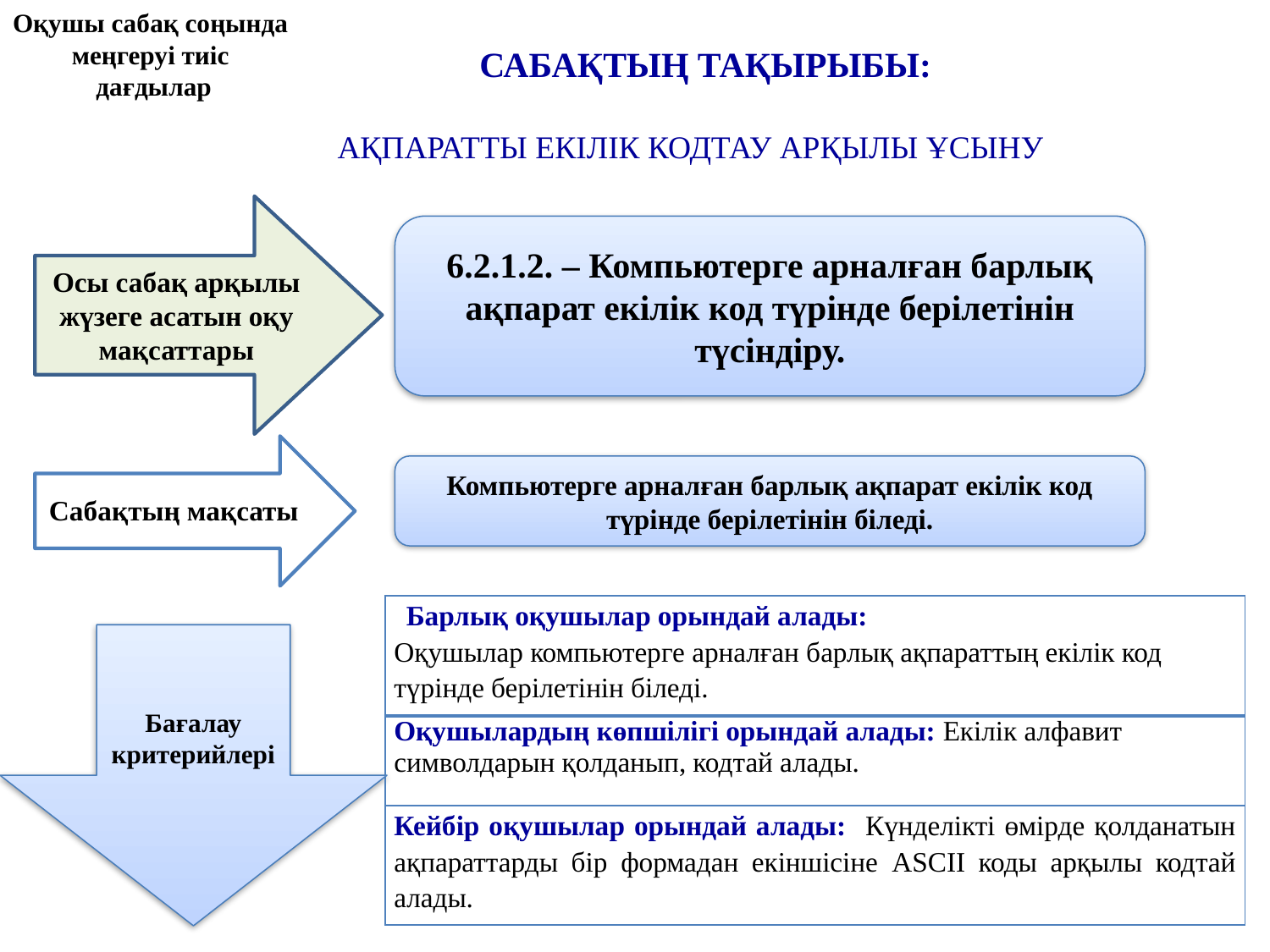

Оқушы сабақ соңында
меңгеруі тиіс
дағдылар
САБАҚТЫҢ ТАҚЫРЫБЫ:

АҚПАРАТТЫ ЕКІЛІК КОДТАУ АРҚЫЛЫ ҰСЫНУ
Осы сабақ арқылы жүзеге асатын оқу мақсаттары
6.2.1.2. – Компьютерге арналған барлық ақпарат екілік код түрінде берілетінін түсіндіру.

Компьютерге арналған барлық ақпарат екілік код түрінде берілетінін біледі.
Сабақтың мақсаты
| Барлық оқушылар орындай алады: Оқушылар компьютерге арналған барлық ақпараттың екілік код түрінде берілетінін біледі. |
| --- |
| Оқушылардың көпшілігі орындай алады: Екілік алфавит символдарын қолданып, кодтай алады. |
| Кейбір оқушылар орындай алады: Күнделікті өмірде қолданатын ақпараттарды бір формадан екіншісіне ASCII коды арқылы кодтай алады. |
Бағалау критерийлері